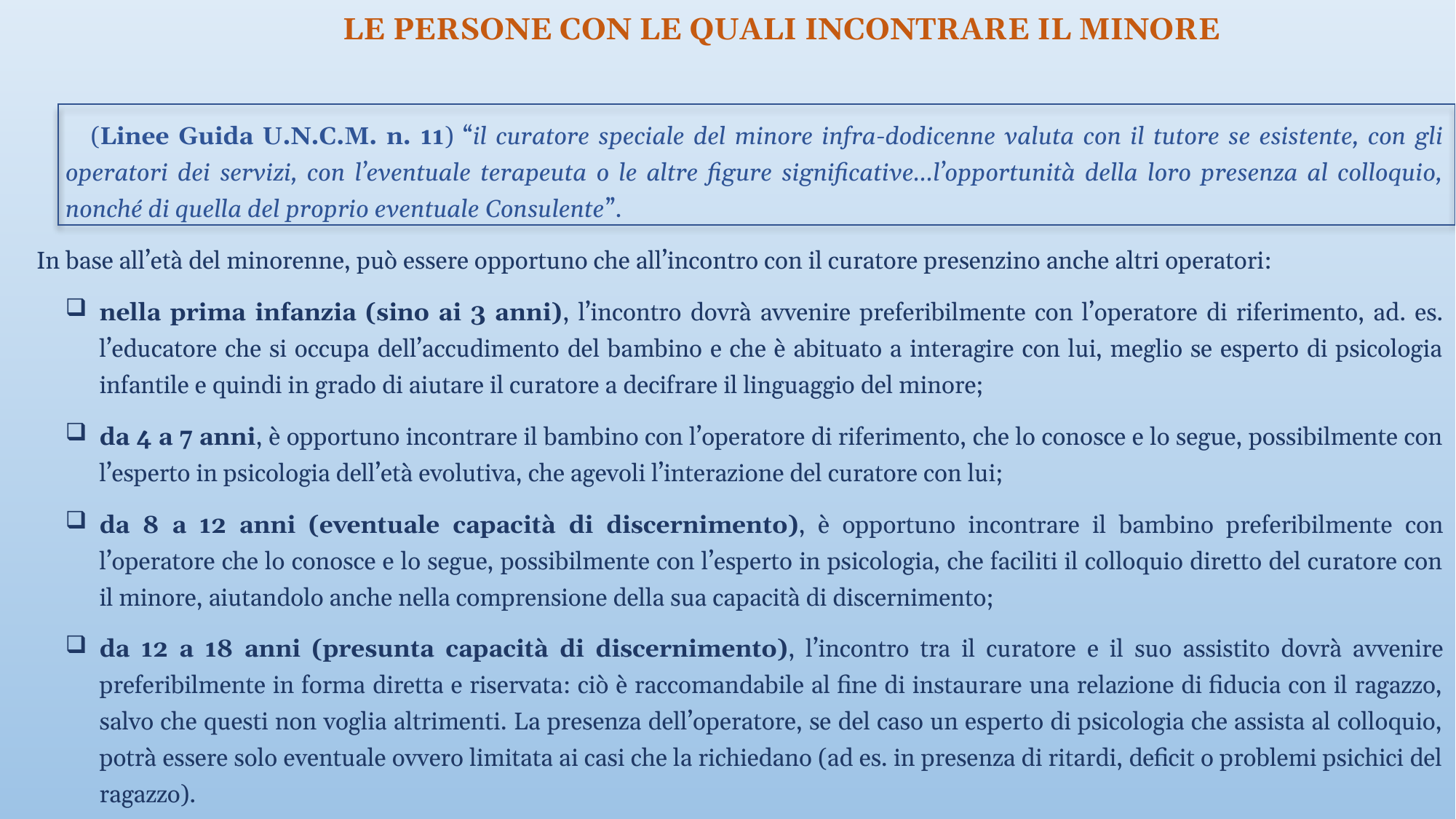

LE PERSONE CON LE QUALI INCONTRARE IL MINORE

(Linee Guida U.N.C.M. n. 11) “il curatore speciale del minore infra-dodicenne valuta con il tutore se esistente, con gli operatori dei servizi, con l’eventuale terapeuta o le altre figure significative…l’opportunità della loro presenza al colloquio, nonché di quella del proprio eventuale Consulente”.
In base all’età del minorenne, può essere opportuno che all’incontro con il curatore presenzino anche altri operatori:
nella prima infanzia (sino ai 3 anni), l’incontro dovrà avvenire preferibilmente con l’operatore di riferimento, ad. es. l’educatore che si occupa dell’accudimento del bambino e che è abituato a interagire con lui, meglio se esperto di psicologia infantile e quindi in grado di aiutare il curatore a decifrare il linguaggio del minore;
da 4 a 7 anni, è opportuno incontrare il bambino con l’operatore di riferimento, che lo conosce e lo segue, possibilmente con l’esperto in psicologia dell’età evolutiva, che agevoli l’interazione del curatore con lui;
da 8 a 12 anni (eventuale capacità di discernimento), è opportuno incontrare il bambino preferibilmente con l’operatore che lo conosce e lo segue, possibilmente con l’esperto in psicologia, che faciliti il colloquio diretto del curatore con il minore, aiutandolo anche nella comprensione della sua capacità di discernimento;
da 12 a 18 anni (presunta capacità di discernimento), l’incontro tra il curatore e il suo assistito dovrà avvenire preferibilmente in forma diretta e riservata: ciò è raccomandabile al fine di instaurare una relazione di fiducia con il ragazzo, salvo che questi non voglia altrimenti. La presenza dell’operatore, se del caso un esperto di psicologia che assista al colloquio, potrà essere solo eventuale ovvero limitata ai casi che la richiedano (ad es. in presenza di ritardi, deficit o problemi psichici del ragazzo).